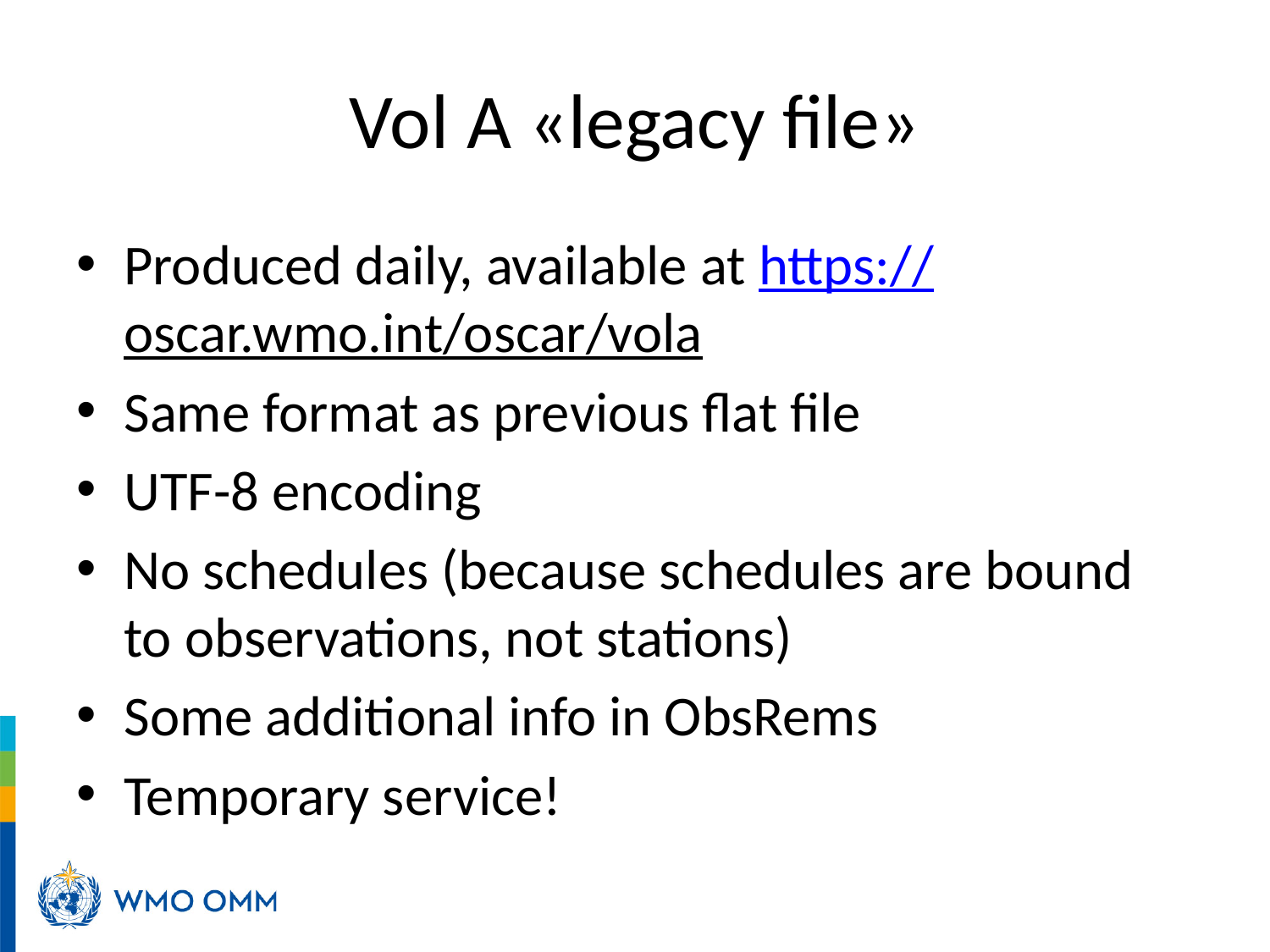

# Vol A «legacy file»
Produced daily, available at https://oscar.wmo.int/oscar/vola
Same format as previous flat file
UTF-8 encoding
No schedules (because schedules are bound to observations, not stations)
Some additional info in ObsRems
Temporary service!